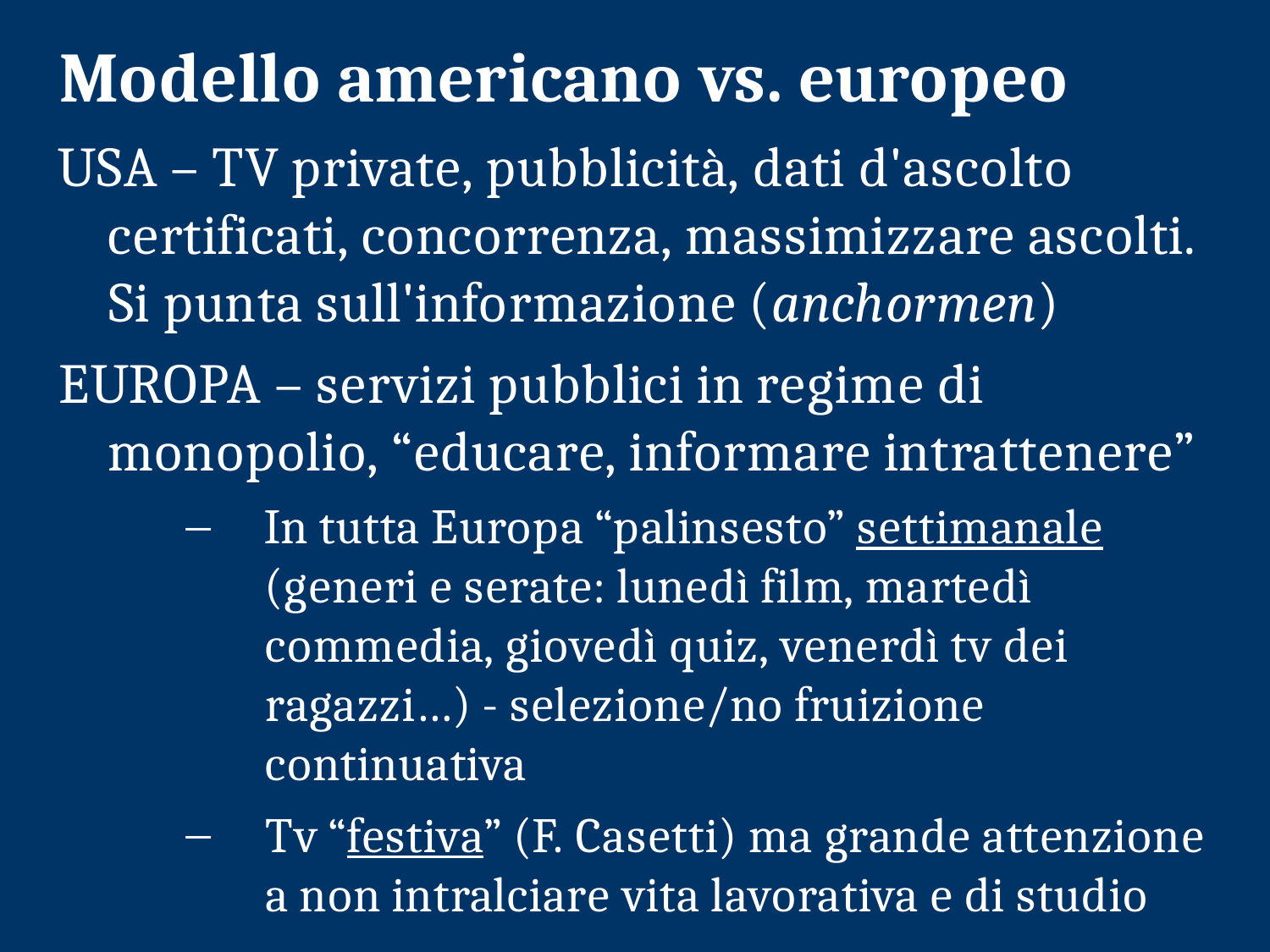

# Modello americano vs. europeo
USA – TV private, pubblicità, dati d'ascolto certificati, concorrenza, massimizzare ascolti. Si punta sull'informazione (anchormen)
EUROPA – servizi pubblici in regime di monopolio, “educare, informare intrattenere”
In tutta Europa “palinsesto” settimanale (generi e serate: lunedì film, martedì commedia, giovedì quiz, venerdì tv dei ragazzi…) - selezione/no fruizione continuativa
Tv “festiva” (F. Casetti) ma grande attenzione a non intralciare vita lavorativa e di studio